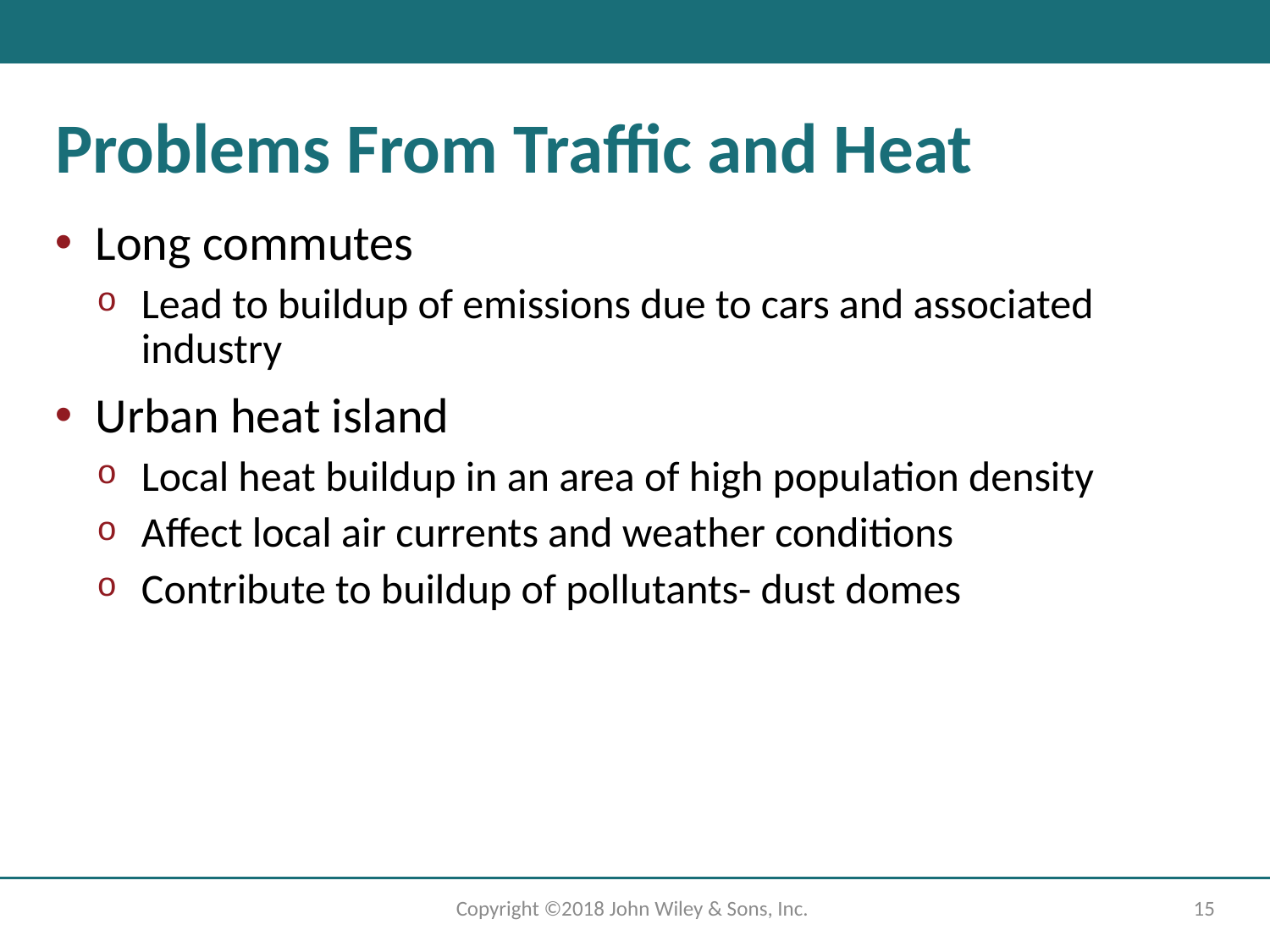

# Problems From Traffic and Heat
Long commutes
Lead to buildup of emissions due to cars and associated industry
Urban heat island
Local heat buildup in an area of high population density
Affect local air currents and weather conditions
Contribute to buildup of pollutants- dust domes
Copyright ©2018 John Wiley & Sons, Inc.
15